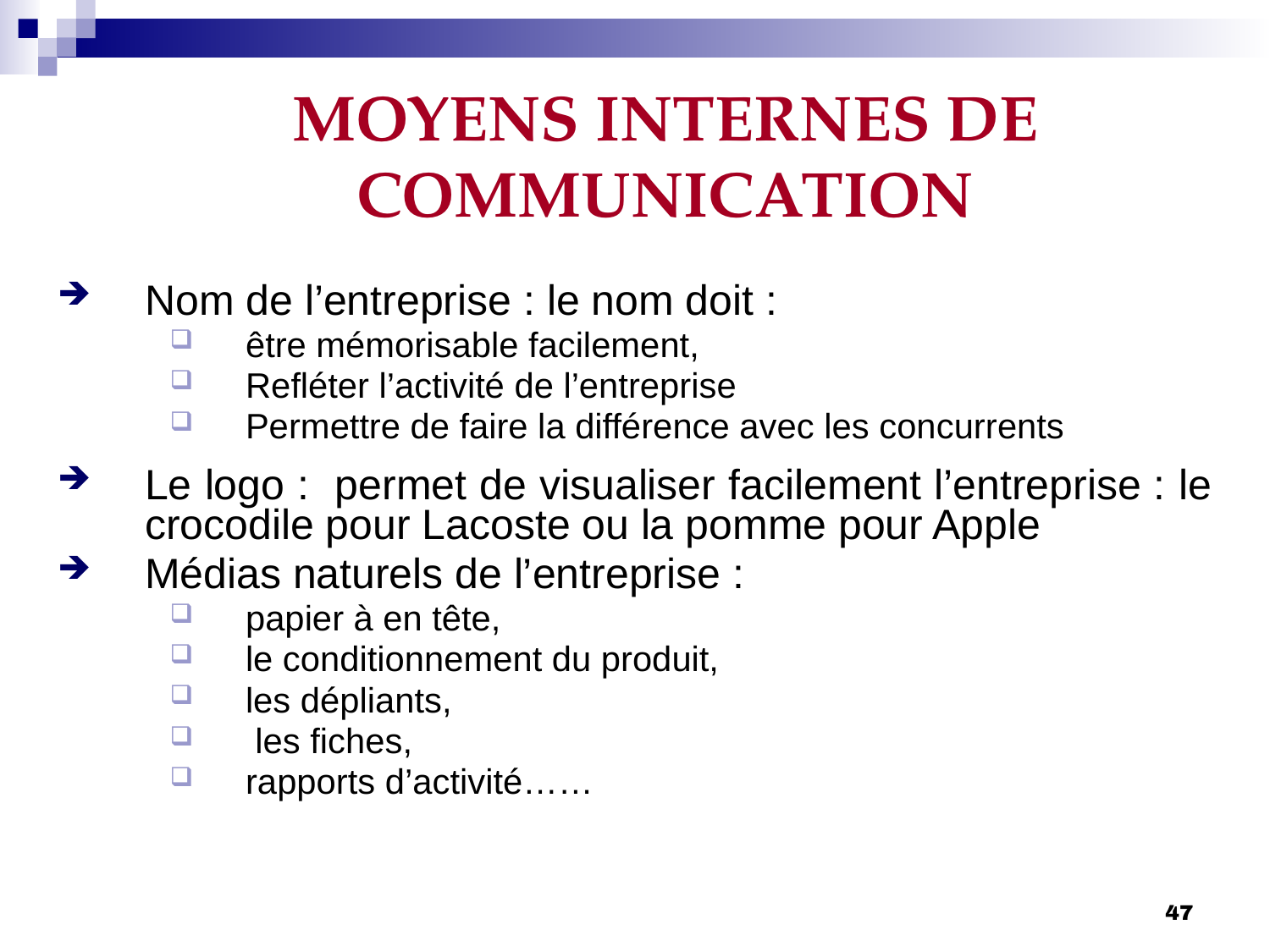

# MOYENS INTERNES DE COMMUNICATION
Nom de l’entreprise : le nom doit :
être mémorisable facilement,
Refléter l’activité de l’entreprise
Permettre de faire la différence avec les concurrents
Le logo :  permet de visualiser facilement l’entreprise : le crocodile pour Lacoste ou la pomme pour Apple
Médias naturels de l’entreprise :
papier à en tête,
le conditionnement du produit,
les dépliants,
 les fiches,
rapports d’activité……
47